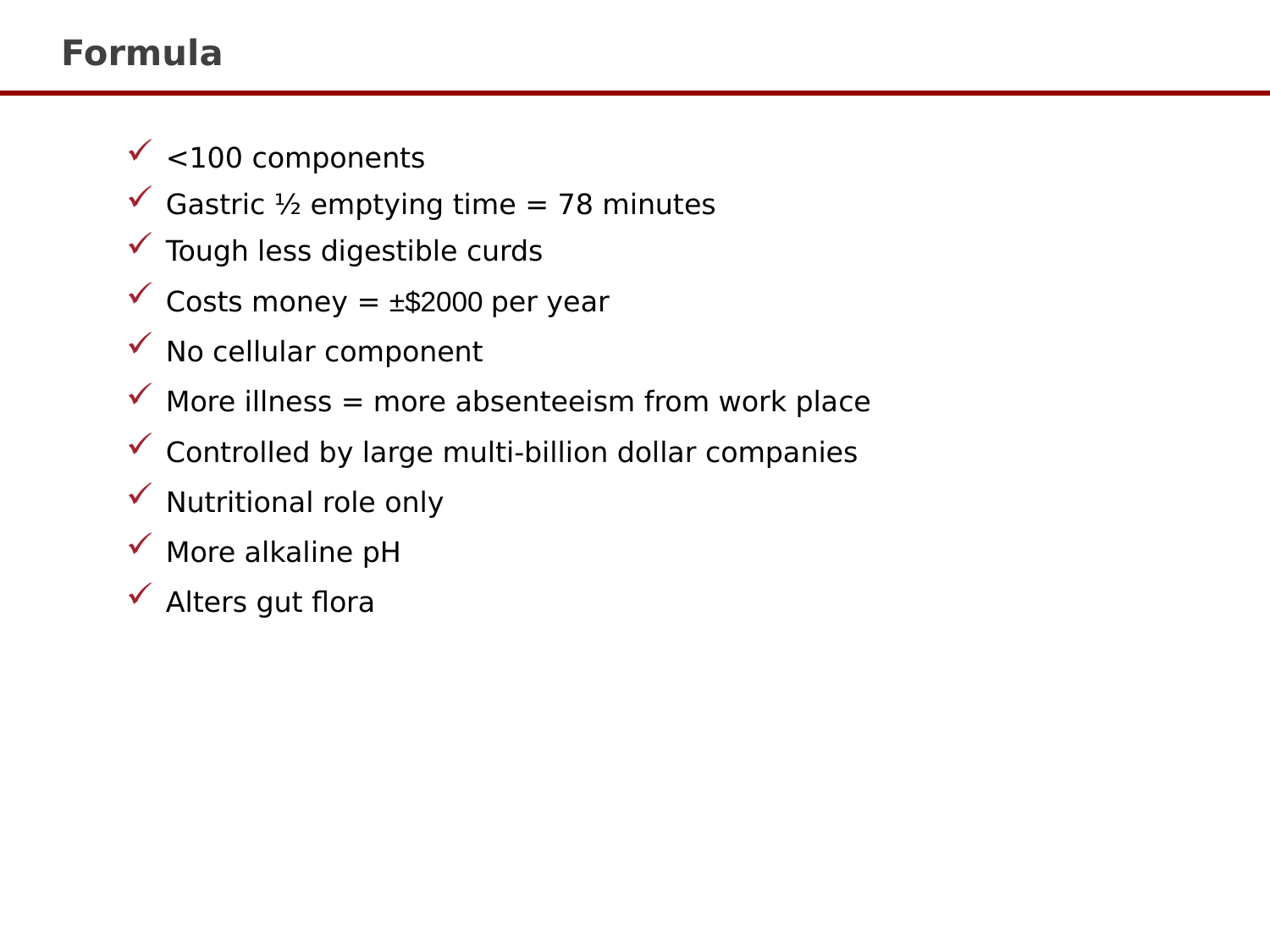

# Formula
<100 components
Gastric ½ emptying time = 78 minutes
Tough less digestible curds
Costs money = ±$2000 per year
No cellular component
More illness = more absenteeism from work place
Controlled by large multi-billion dollar companies
Nutritional role only
More alkaline pH
Alters gut flora